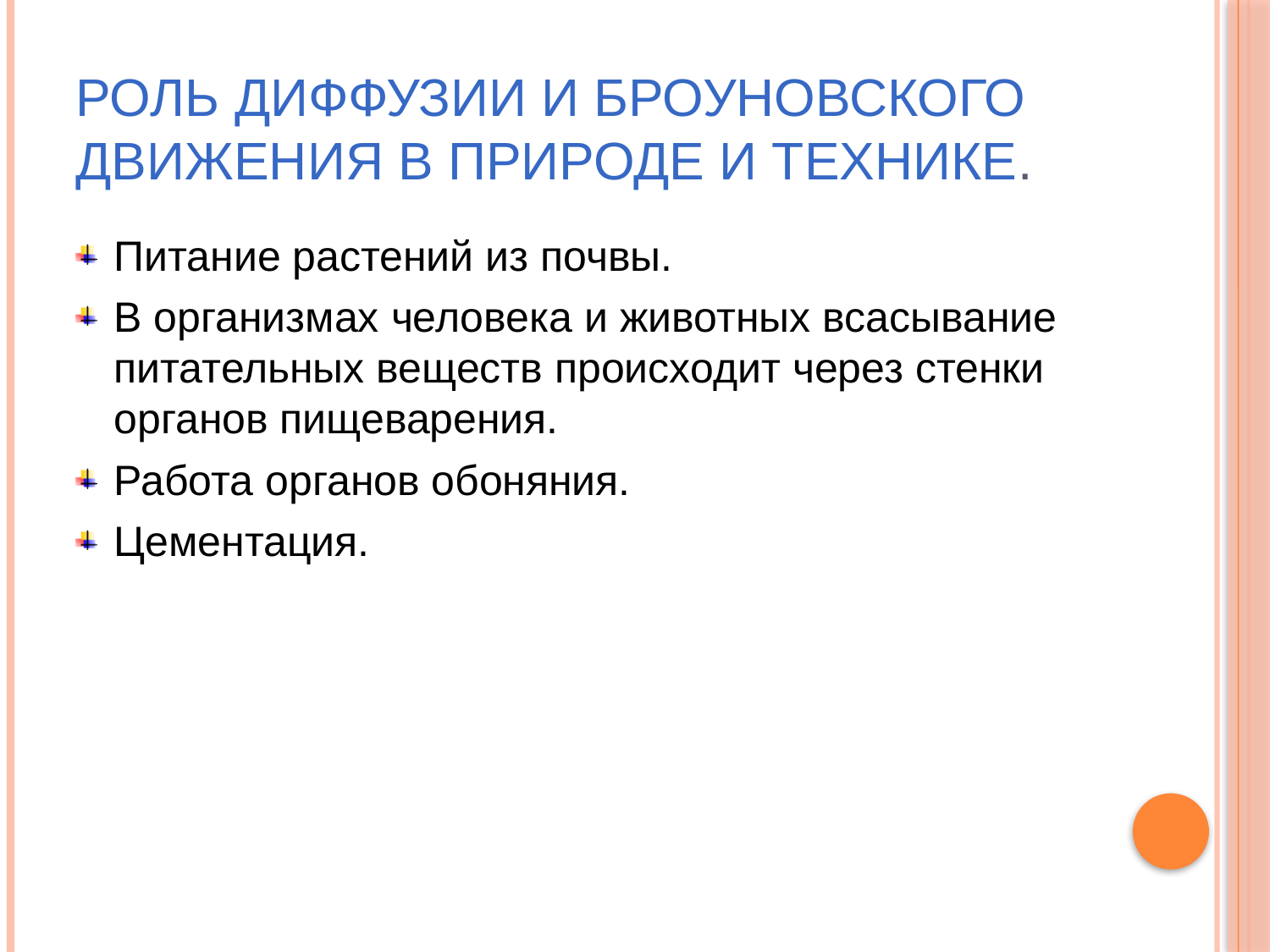

# Роль диффузии и броуновского движения в природе и технике.
Питание растений из почвы.
В организмах человека и животных всасывание питательных веществ происходит через стенки органов пищеварения.
Работа органов обоняния.
Цементация.